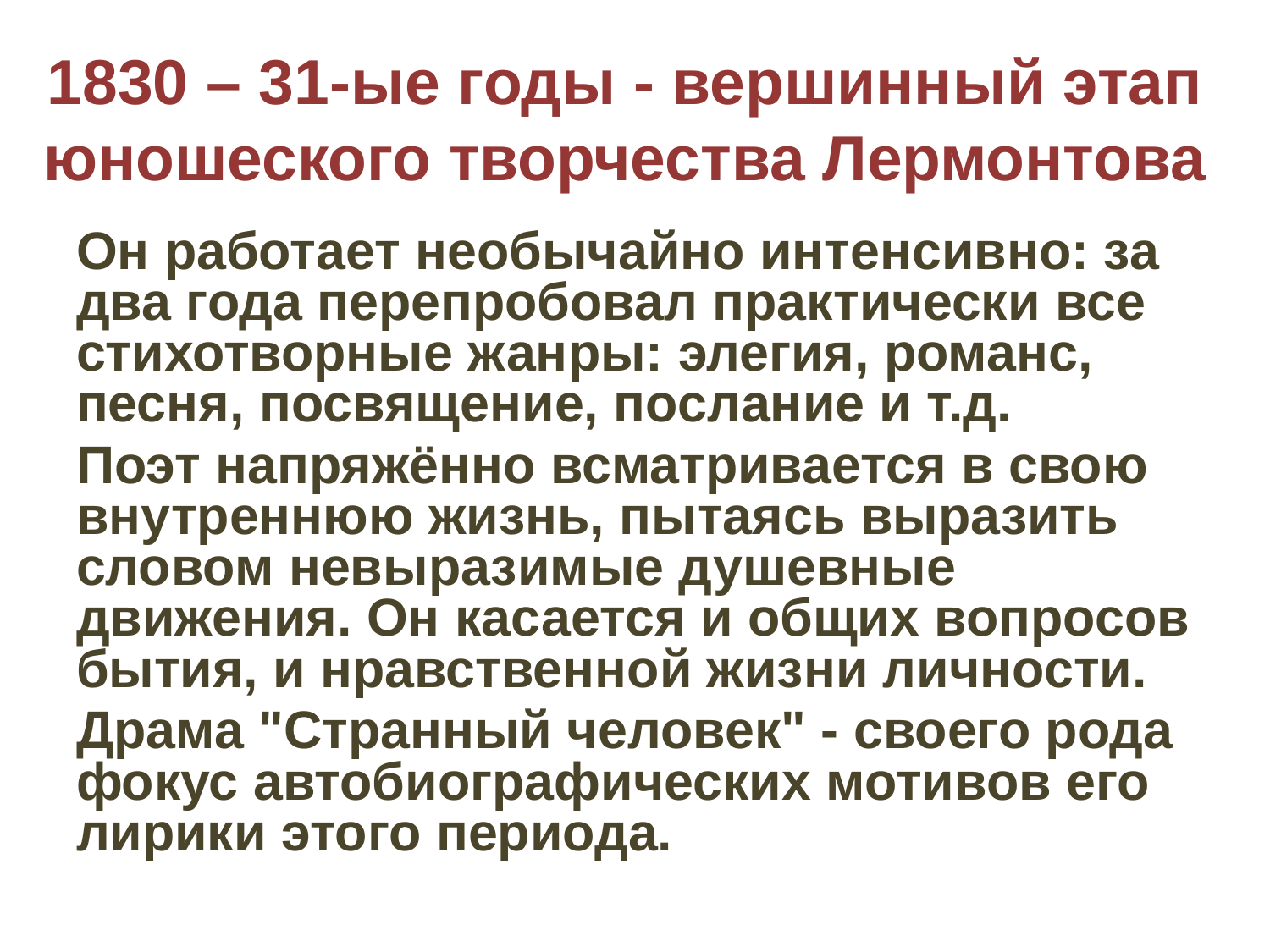

# 1830 – 31-ые годы - вершинный этап юношеского творчества Лермонтова
Он работает необычайно интенсивно: за два года перепробовал практически все стихотворные жанры: элегия, романс, песня, посвящение, послание и т.д.
Поэт напряжённо всматривается в свою внутреннюю жизнь, пытаясь выразить словом невыразимые душевные движения. Он касается и общих вопросов бытия, и нравственной жизни личности.
Драма "Странный человек" - своего рода фокус автобиографических мотивов его лирики этого периода.